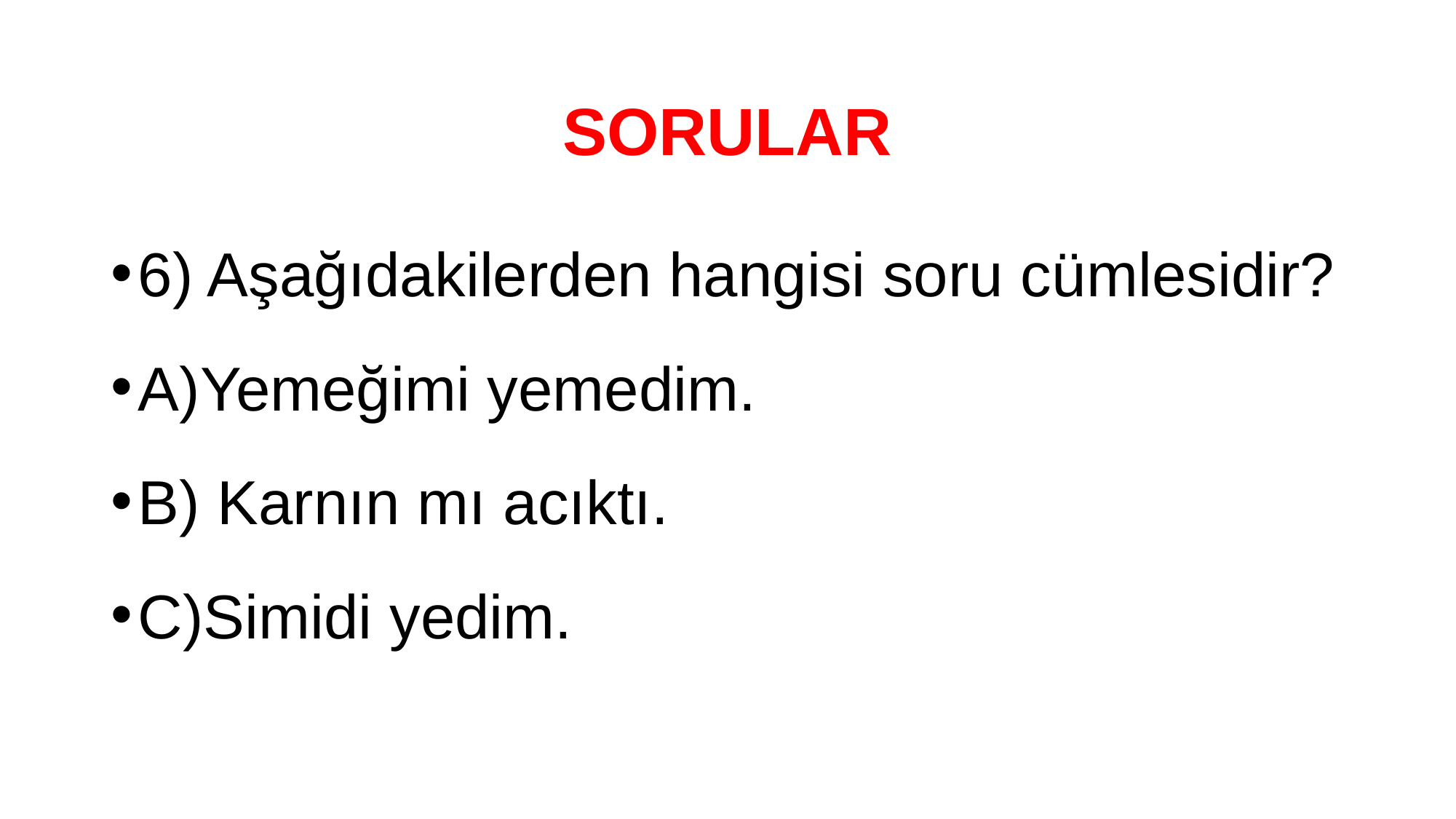

# SORULAR
6) Aşağıdakilerden hangisi soru cümlesidir?
A)Yemeğimi yemedim.
B) Karnın mı acıktı.
C)Simidi yedim.